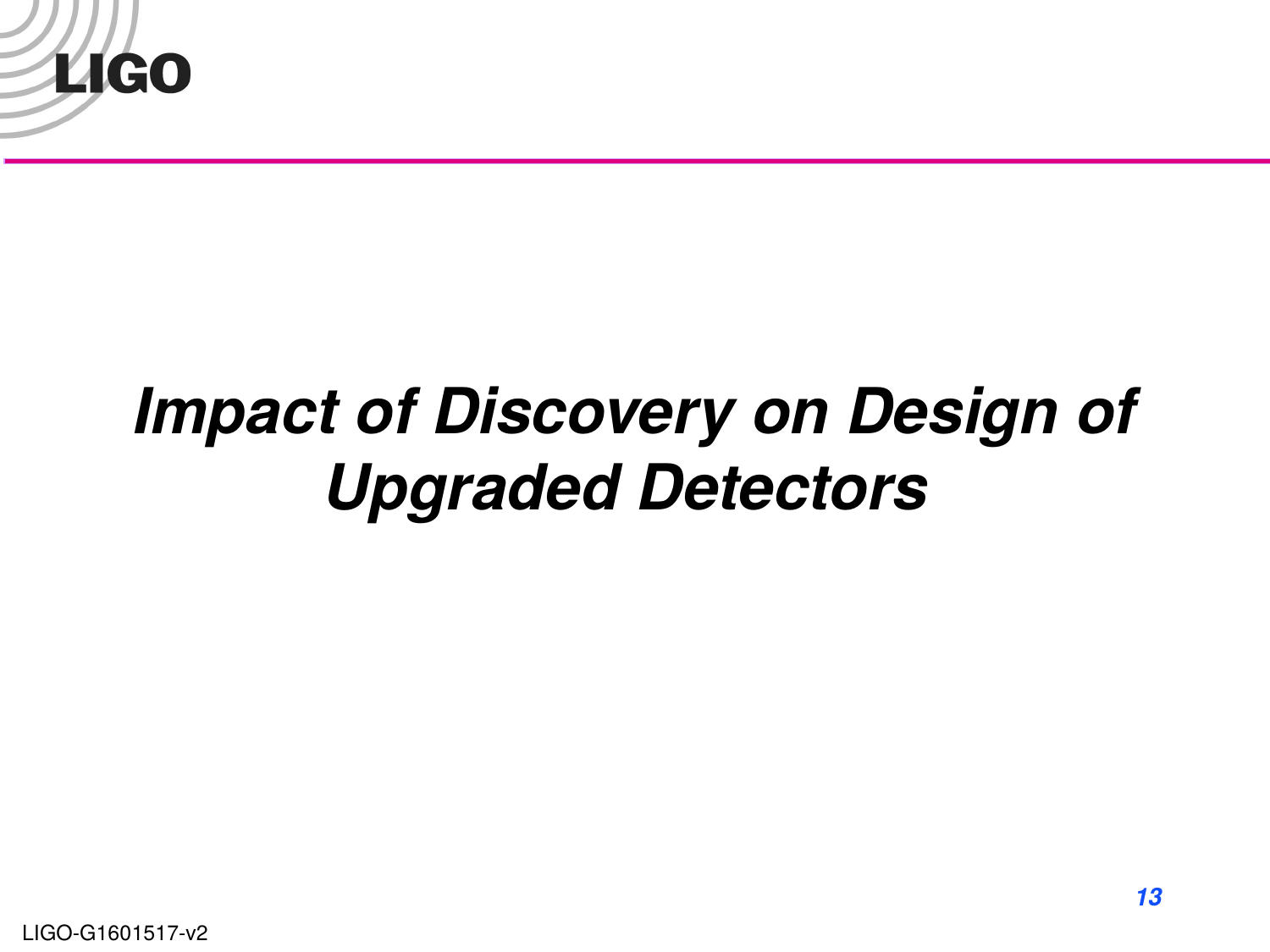

#

Impact of Discovery on Design of Upgraded Detectors
13